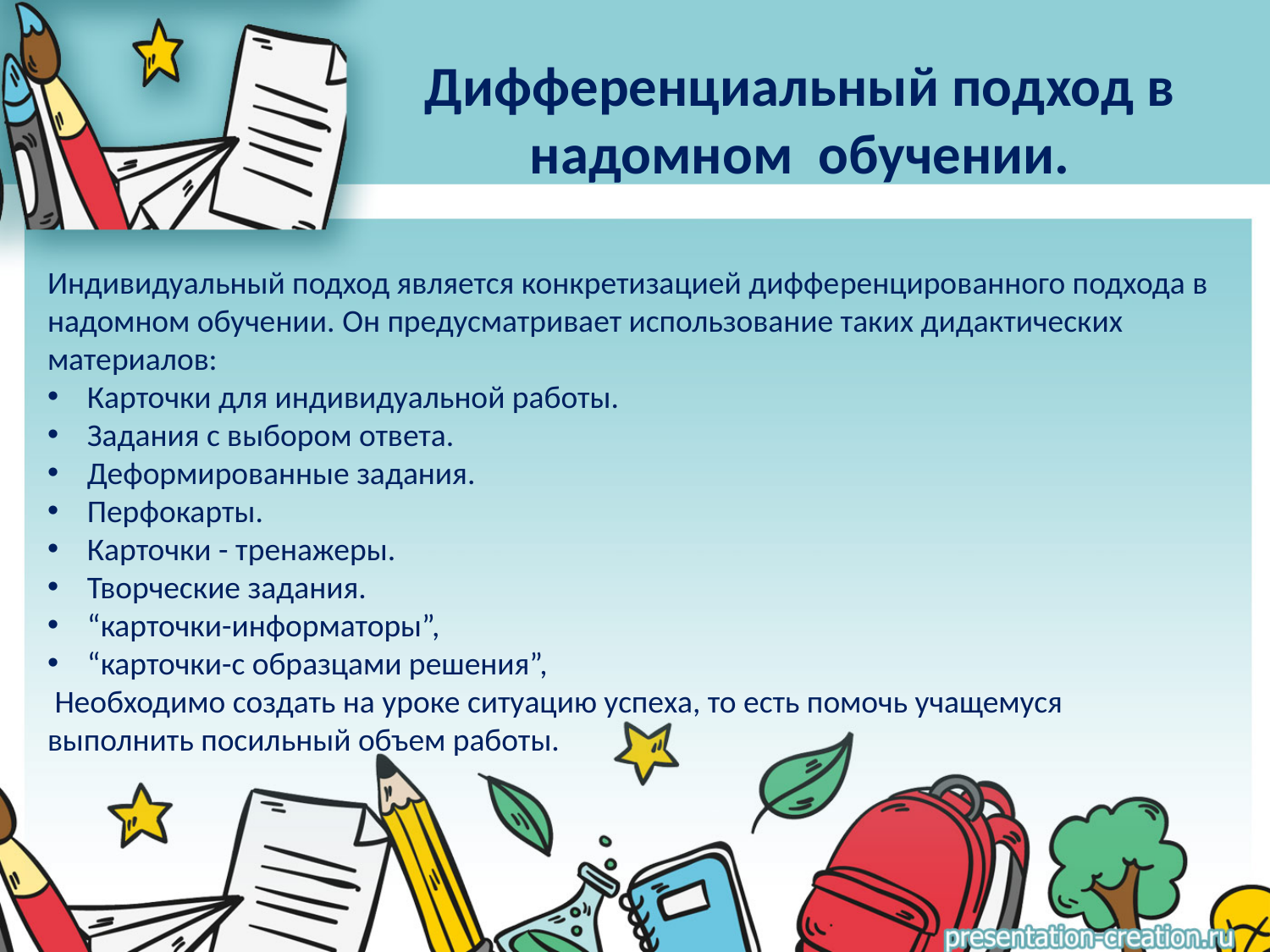

# Дифференциальный подход в надомном  обучении.
Индивидуальный подход является конкретизацией диффе­ренциро­ванного подхода в надомном обучении. Он предусматривает использование таких дидактических материалов:
Карточки для индивидуальной работы.
Задания с выбором ответа.
Деформированные задания.
Перфокарты.
Карточки - тренажеры.
Творческие задания.
“карточки-информаторы”,
“карточки-с образцами решения”,
 Необходимо создать на уроке ситуацию успеха, то есть помочь учащемуся
выполнить посильный объем работы.